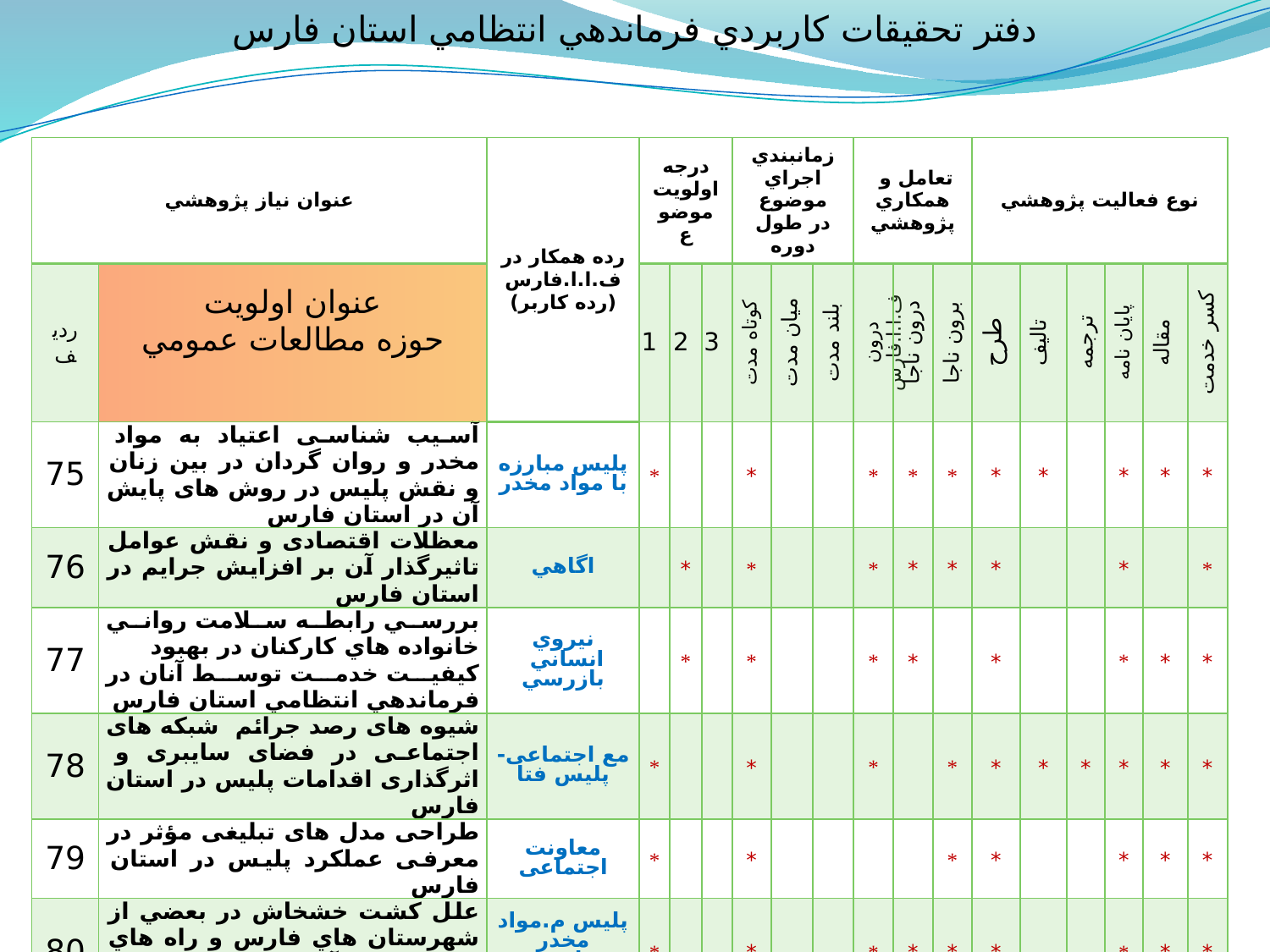

دفتر تحقيقات كاربردي فرماندهي انتظامي استان فارس
| عنوان نياز پژوهشي |  | رده همكار در ف.ا.ا.فارس (رده كاربر) | درجه اولويت موضوع |  |  | زمانبندي اجراي موضوع در طول دوره |  |  | تعامل و همكاري پژوهشي |  |  | نوع فعاليت پژوهشي |  |  |  |  |  |
| --- | --- | --- | --- | --- | --- | --- | --- | --- | --- | --- | --- | --- | --- | --- | --- | --- | --- |
| رديف | عنوان اولويت حوزه مطالعات عمومي |  | 1 | 2 | 3 | كوتاه مدت | ميان مدت | بلند مدت | درون ف.ا.ا.فارس | درون ناجا | برون ناجا | طرح | تاليف | ترجمه | پايان نامه | مقاله | كسر خدمت |
| 75 | آسیب شناسی اعتیاد به مواد مخدر و روان گردان در بین زنان و نقش پلیس در روش های پایش آن در استان فارس | پلیس مبارزه با مواد مخدر | \* |  |  | \* |  |  | \* | \* | \* | \* | \* |  | \* | \* | \* |
| 76 | معظلات اقتصادی و نقش عوامل تاثیرگذار آن بر افزایش جرایم در استان فارس | اگاهي |  | \* |  | \* |  |  | \* | \* | \* | \* |  |  | \* |  | \* |
| 77 | بررسي رابطه سلامت رواني خانواده هاي کارکنان در بهبود کيفيت خدمت توسط آنان در فرماندهي انتظامي استان فارس | نيروي انساني بازرسي |  | \* |  | \* |  |  | \* | \* |  | \* |  |  | \* | \* | \* |
| 78 | شیوه های رصد جرائم شبکه های اجتماعی در فضای سایبری و اثرگذاری اقدامات پلیس در استان فارس | مع اجتماعی- پلیس فتا | \* |  |  | \* |  |  | \* |  | \* | \* | \* | \* | \* | \* | \* |
| 79 | طراحی مدل های تبلیغی مؤثر در معرفی عملکرد پلیس در استان فارس | معاونت اجتماعی | \* |  |  | \* |  |  |  |  | \* | \* |  |  | \* | \* | \* |
| 80 | علل كشت خشخاش در بعضي از شهرستان هاي فارس و راه هاي مقابله با آن و نقش ساير سازمان ها | پليس م.مواد مخدر پليس پيشگيري | \* |  |  | \* |  |  | \* | \* | \* | \* |  |  | \* | \* | \* |
| 81 | سنجش کارکردهای پلیس در ارتقاء احساس امنیت شهروندان و ارائه راهکارهای عملی در این حوزه در استان فارس | مع اجتماعی- راهور | \* |  |  | \* |  |  | \* |  | \* | \* | \* | \* | \* | \* | \* |